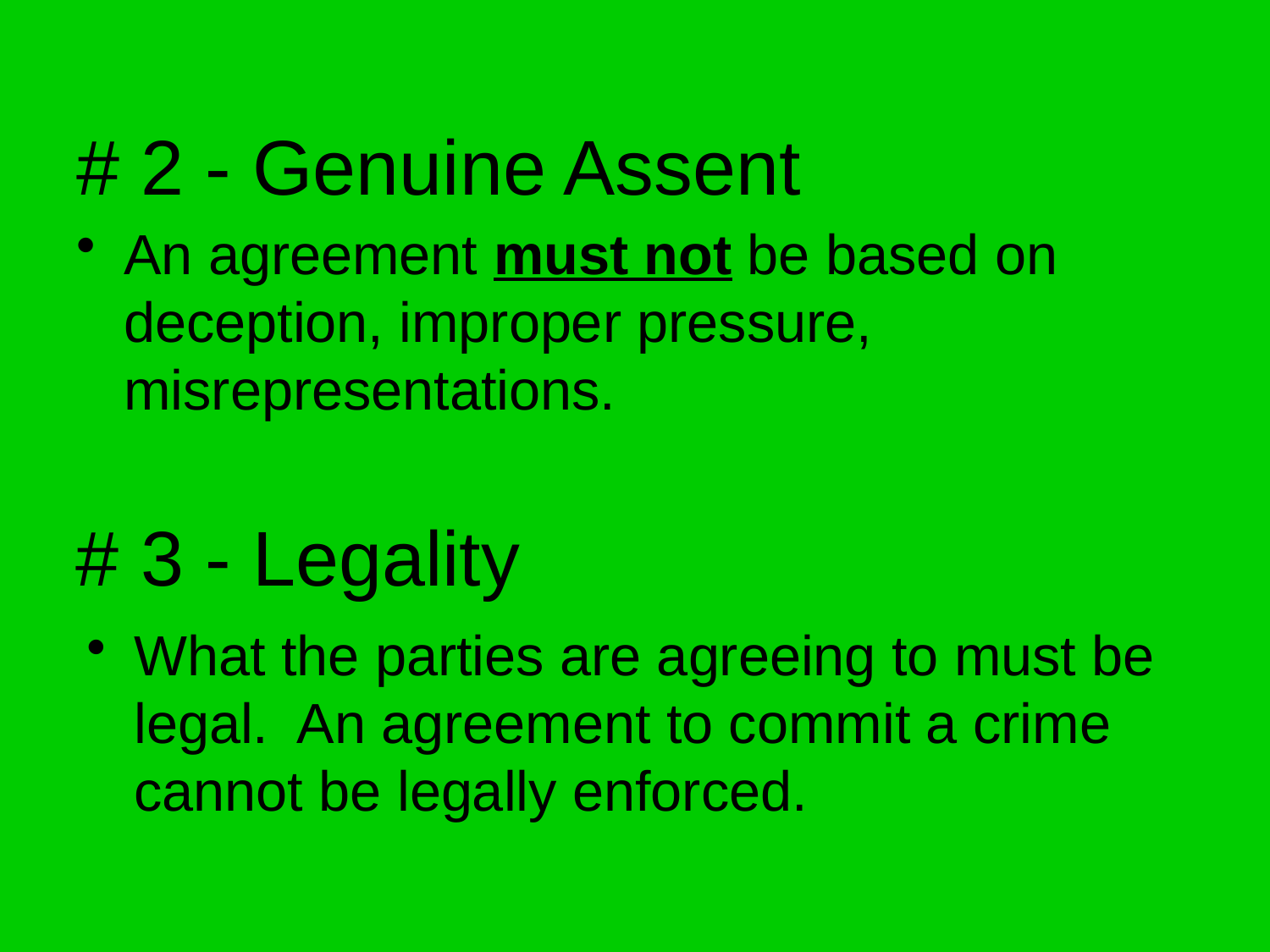

# # 2 - Genuine Assent
An agreement must not be based on deception, improper pressure, misrepresentations.
# 3 - Legality
What the parties are agreeing to must be legal.  An agreement to commit a crime cannot be legally enforced.